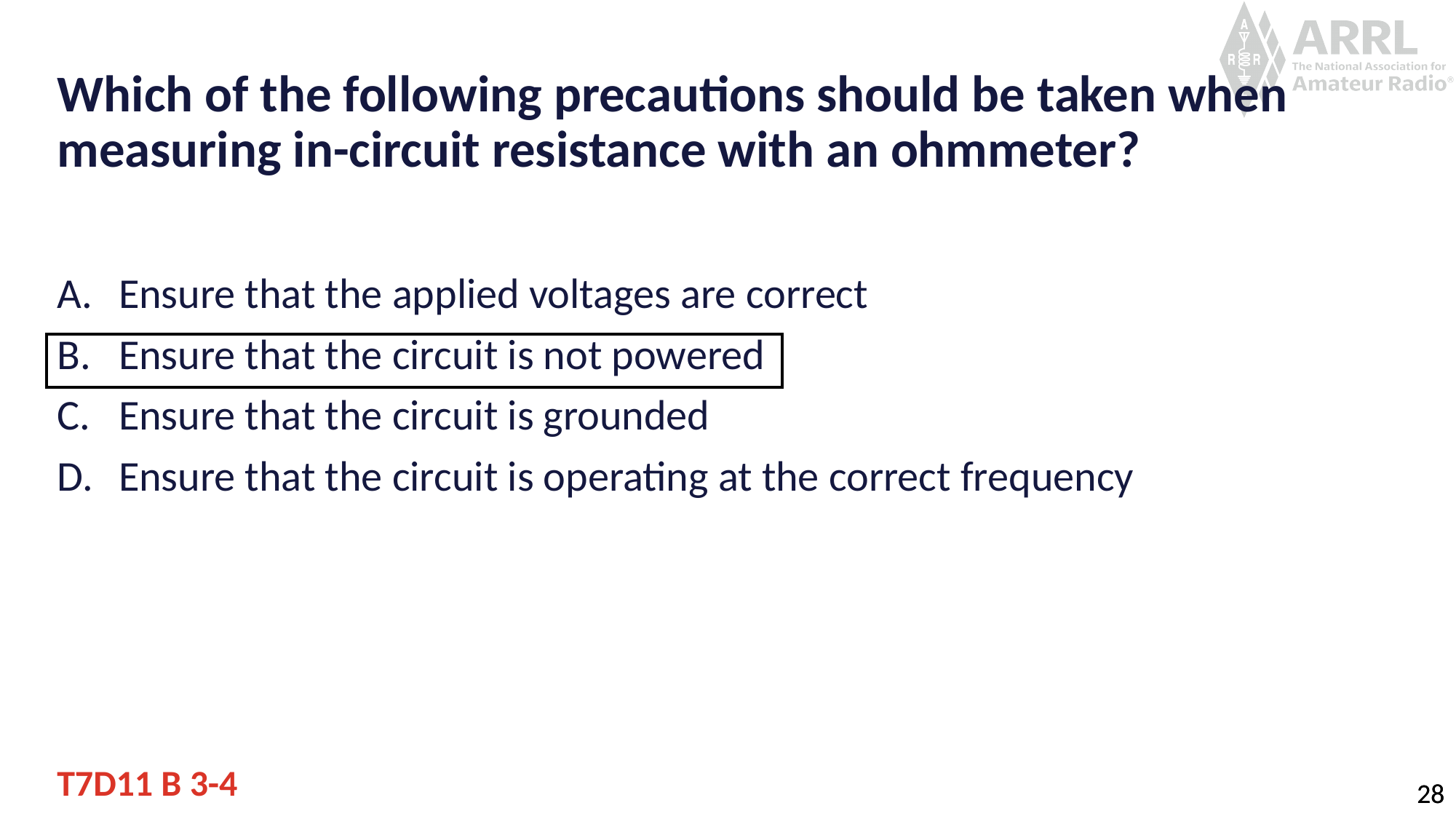

# Which of the following precautions should be taken when measuring in-circuit resistance with an ohmmeter?
Ensure that the applied voltages are correct
Ensure that the circuit is not powered
Ensure that the circuit is grounded
Ensure that the circuit is operating at the correct frequency

T7D11 B 3-4